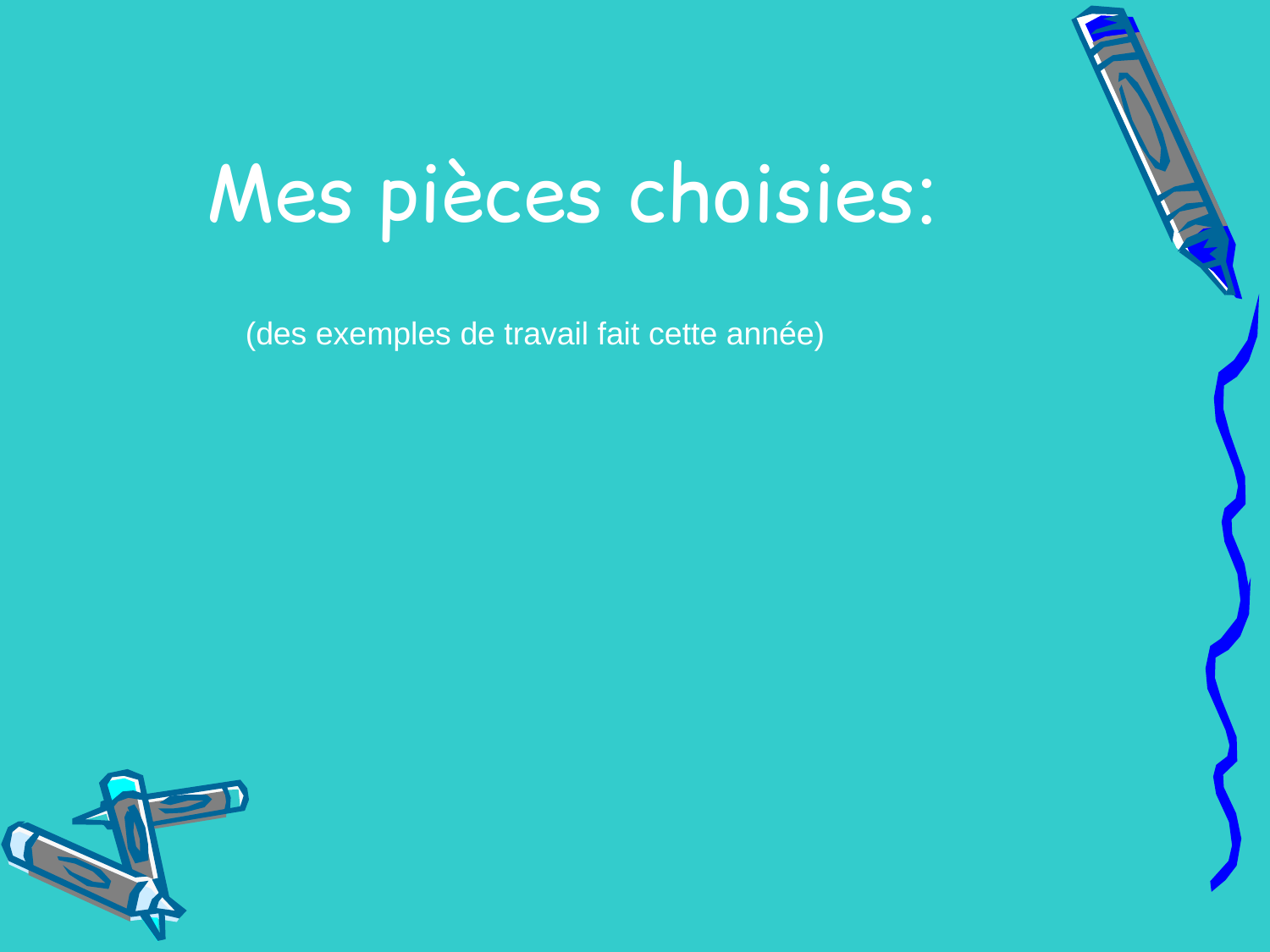

# Mes pièces choisies:
(des exemples de travail fait cette année)